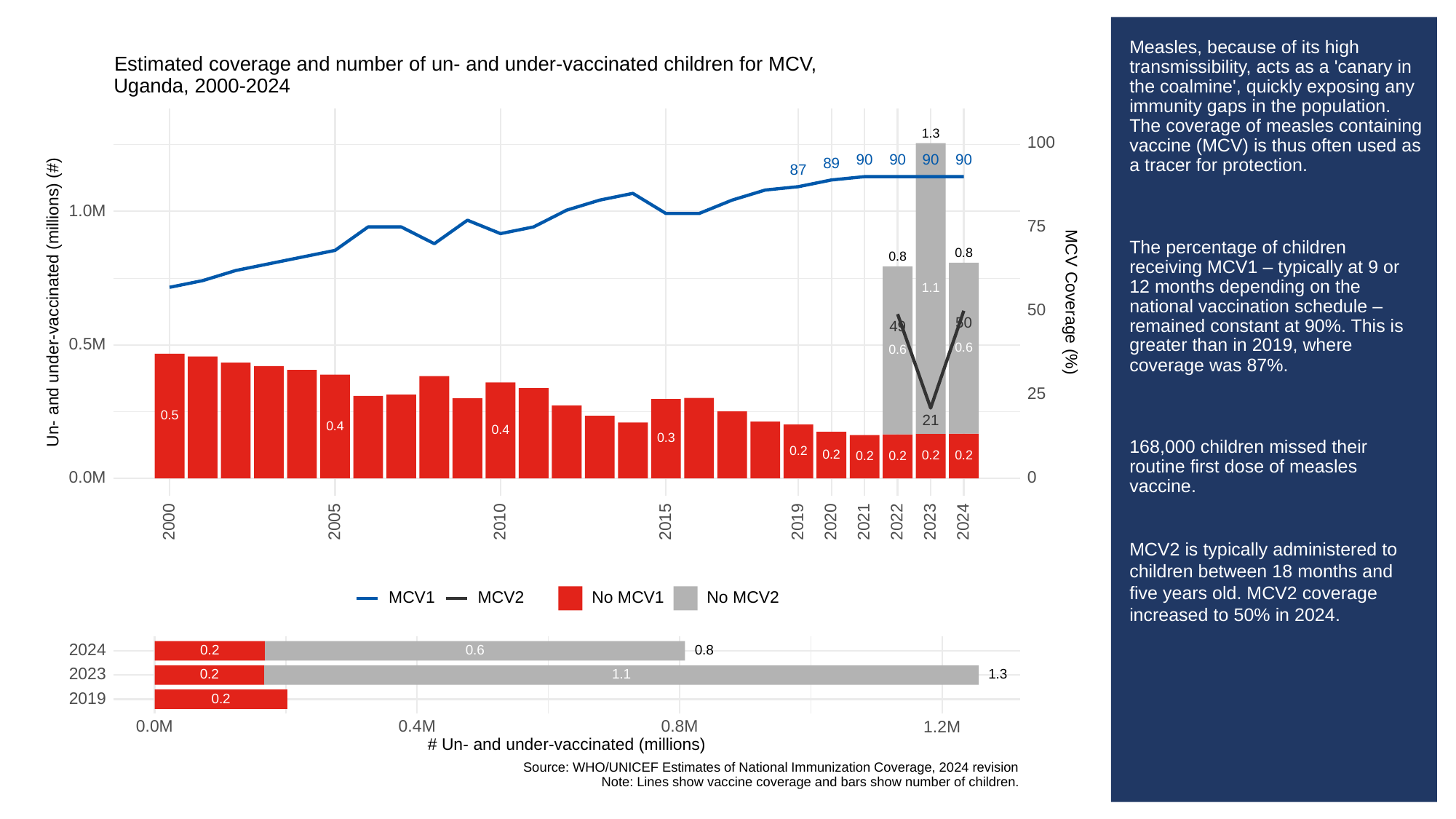

# Measles, because of its high transmissibility, acts as a 'canary in the coalmine', quickly exposing any immunity gaps in the population. The coverage of measles containing vaccine (MCV) is thus often used as a tracer for protection.

The percentage of children receiving MCV1 – typically at 9 or 12 months depending on the national vaccination schedule – remained constant at 90%. This is greater than in 2019, where coverage was 87%.

168,000 children missed their routine first dose of measles vaccine.

MCV2 is typically administered to children between 18 months and five years old. MCV2 coverage increased to 50% in 2024.

Estimated coverage and number of un- and under-vaccinated children for MCV,
Uganda, 2000-2024

1.3
100

90
90
90
90
89
87

1.0M

75
0.8
0.8

1.1
Un- and under-vaccinated (millions) (#)
MCV Coverage (%)
50

50
49
0.5M
0.6

0.6

25

0.5

21

0.4

0.4

0.3

0.2
0.2
0.2
0.2
0.2
0.2
0.0M
0

2023
2000
2005
2010
2015
2019
2020
2021
2022
2024

MCV1
MCV2
No MCV1
No MCV2

2024
0.2
0.6
0.8

2023
1.3
0.2
1.1

2019
0.2

0.0M
0.4M
0.8M
1.2M
# Un- and under-vaccinated (millions)
Source: WHO/UNICEF Estimates of National Immunization Coverage, 2024 revision
Note: Lines show vaccine coverage and bars show number of children.